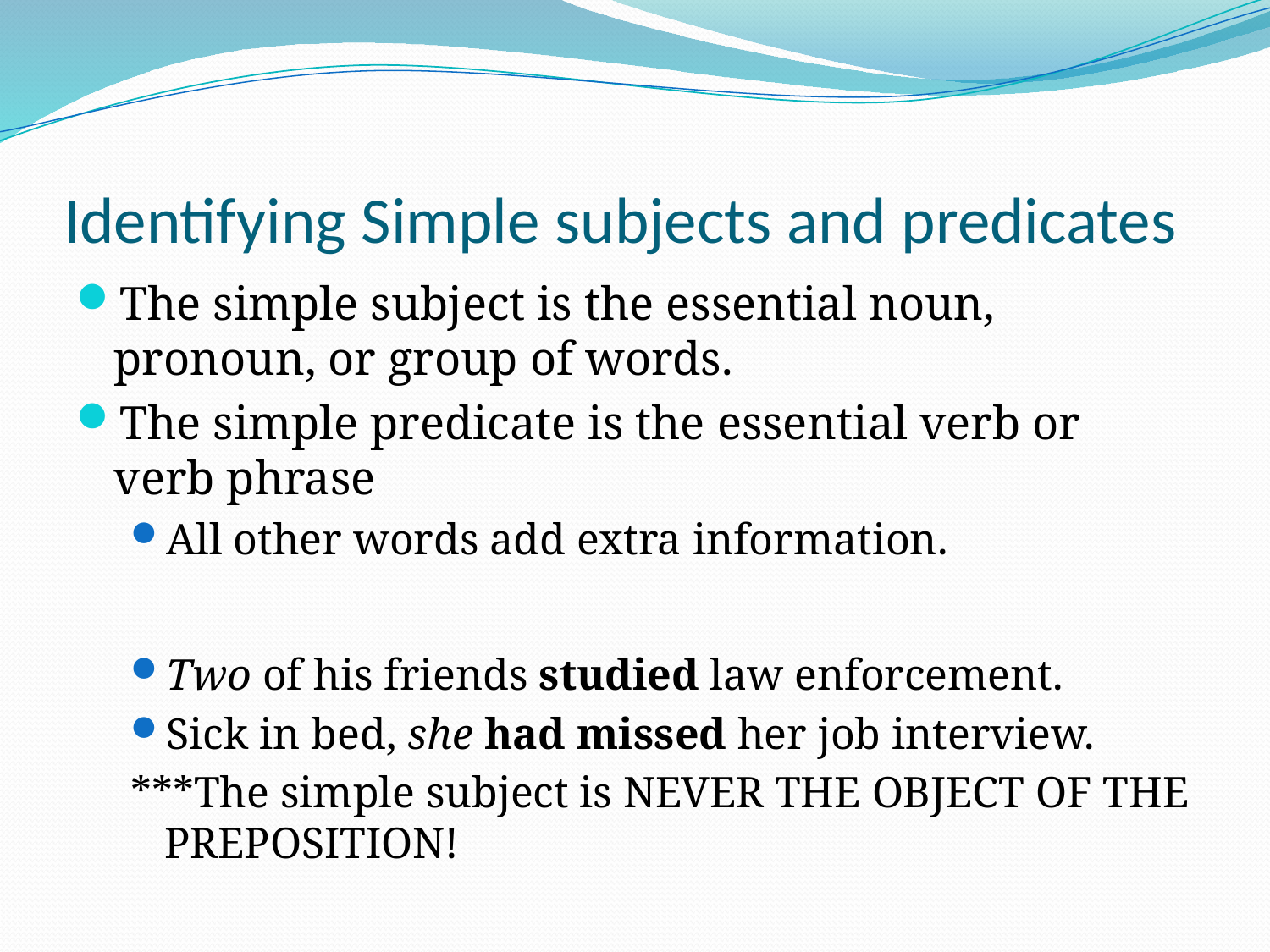

# Identifying Simple subjects and predicates
The simple subject is the essential noun, pronoun, or group of words.
The simple predicate is the essential verb or verb phrase
All other words add extra information.

Two of his friends studied law enforcement.
Sick in bed, she had missed her job interview.
***The simple subject is NEVER THE OBJECT OF THE PREPOSITION!